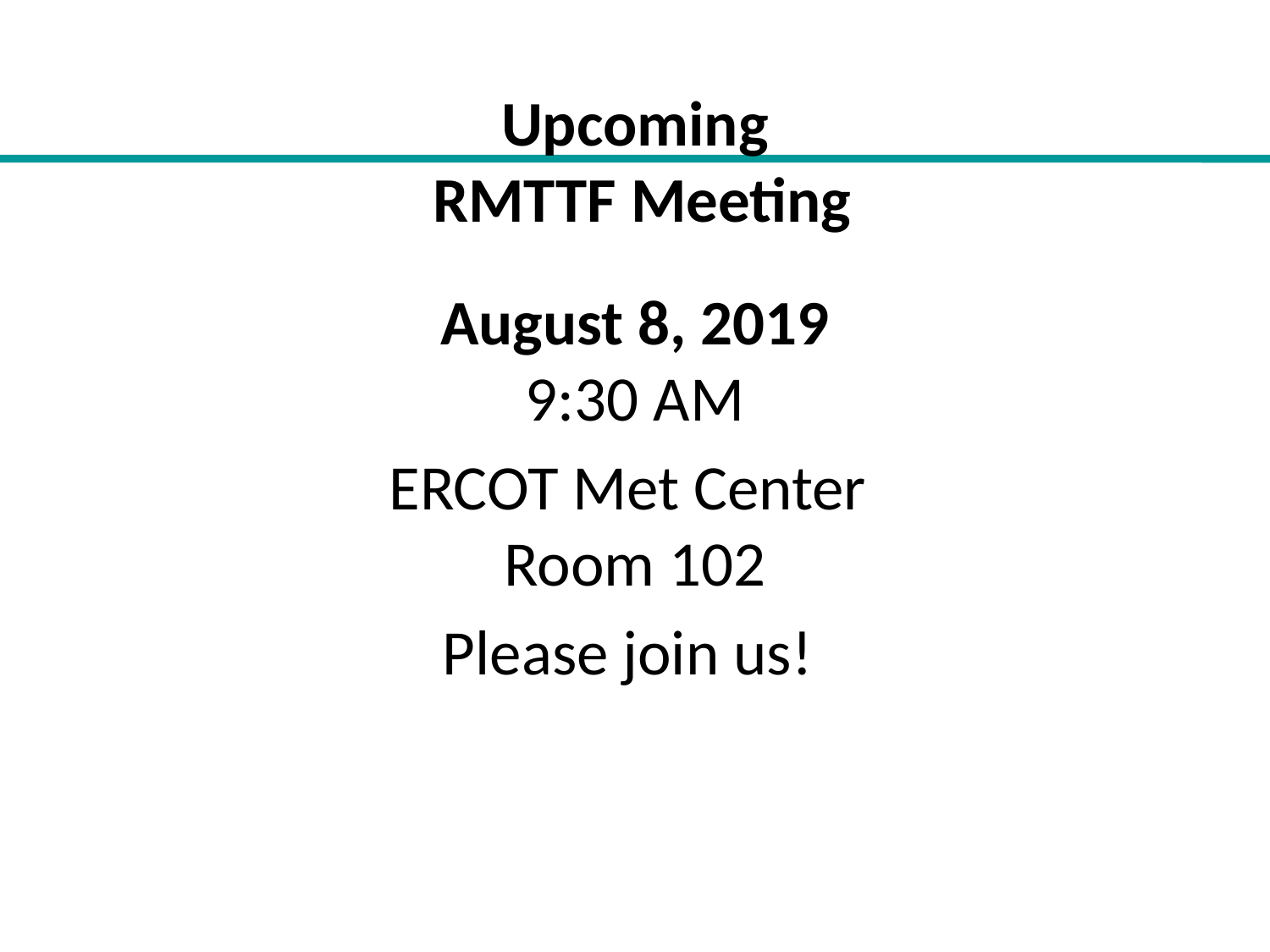

# Upcoming RMTTF Meeting
August 8, 2019
9:30 AM
ERCOT Met Center
Room 102
Please join us!